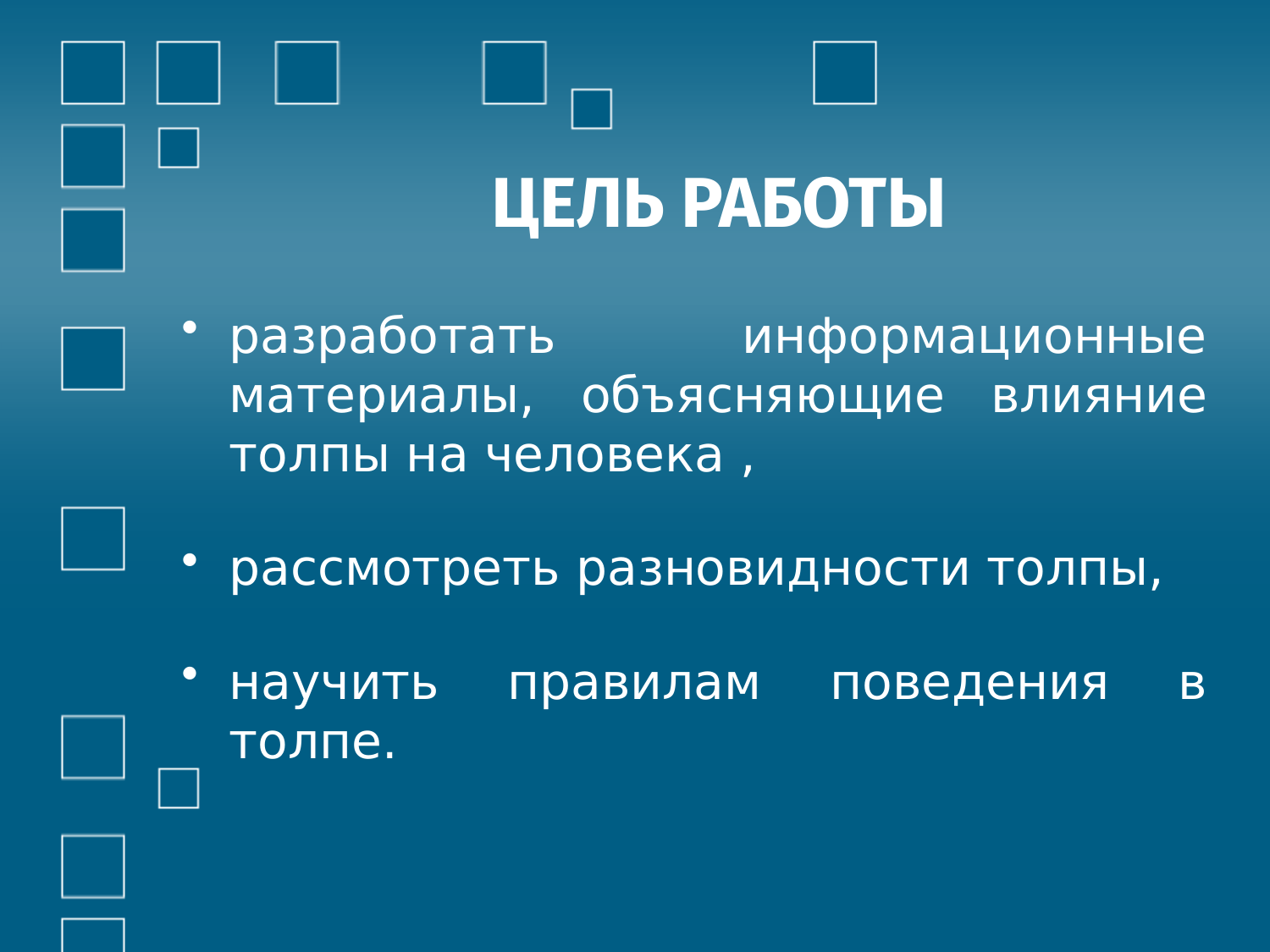

# ЦЕЛЬ РАБОТЫ
разработать информационные материалы, объясняющие влияние толпы на человека ,

рассмотреть разновидности толпы,

научить правилам поведения в толпе.